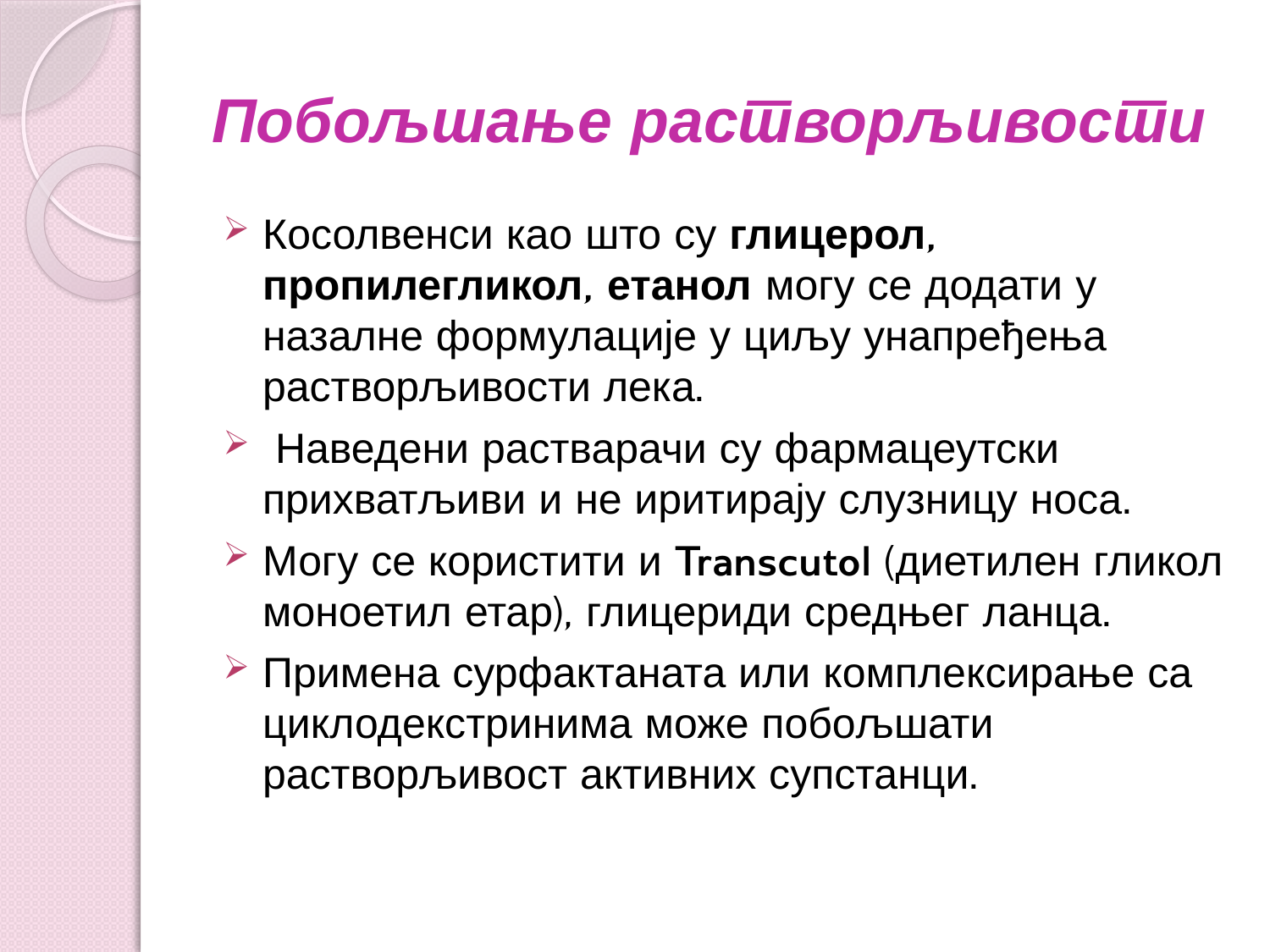

# Побољшање растворљивости
Косолвенси као што су глицерол, пропилегликол, етанол могу се додати у назалне формулације у циљу унапређења растворљивости лека.
 Наведени растварачи су фармацеутски прихватљиви и не иритирају слузницу носа.
Могу се користити и Transcutol (диетилен гликол моноетил етар), глицериди средњег ланца.
Примена сурфактаната или комплексирање са циклодекстринима може побољшати растворљивост активних супстанци.